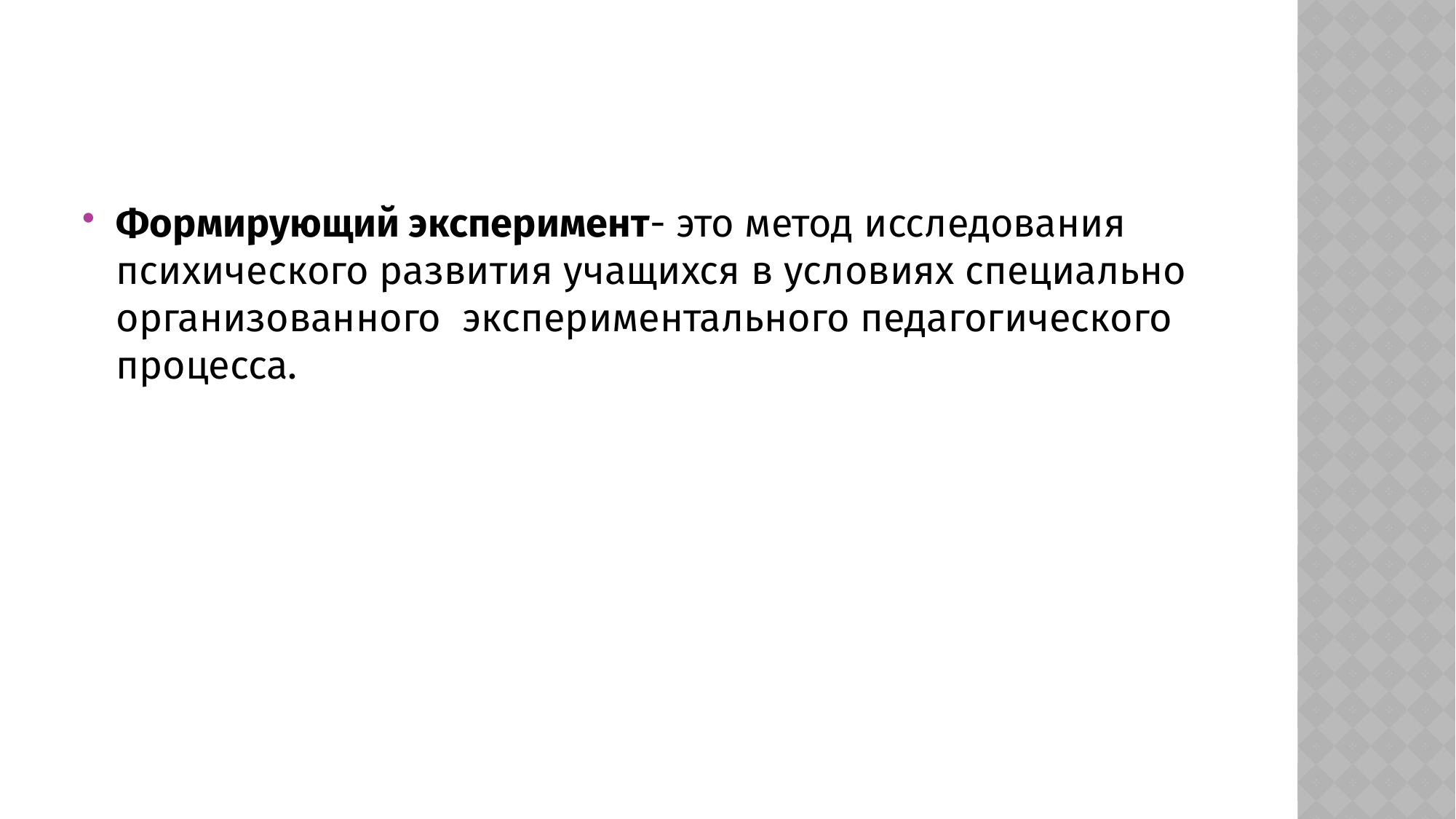

#
Формирующий эксперимент- это метод исследования психического развития учащихся в условиях специально организованного  экспериментального педагогического процесса.